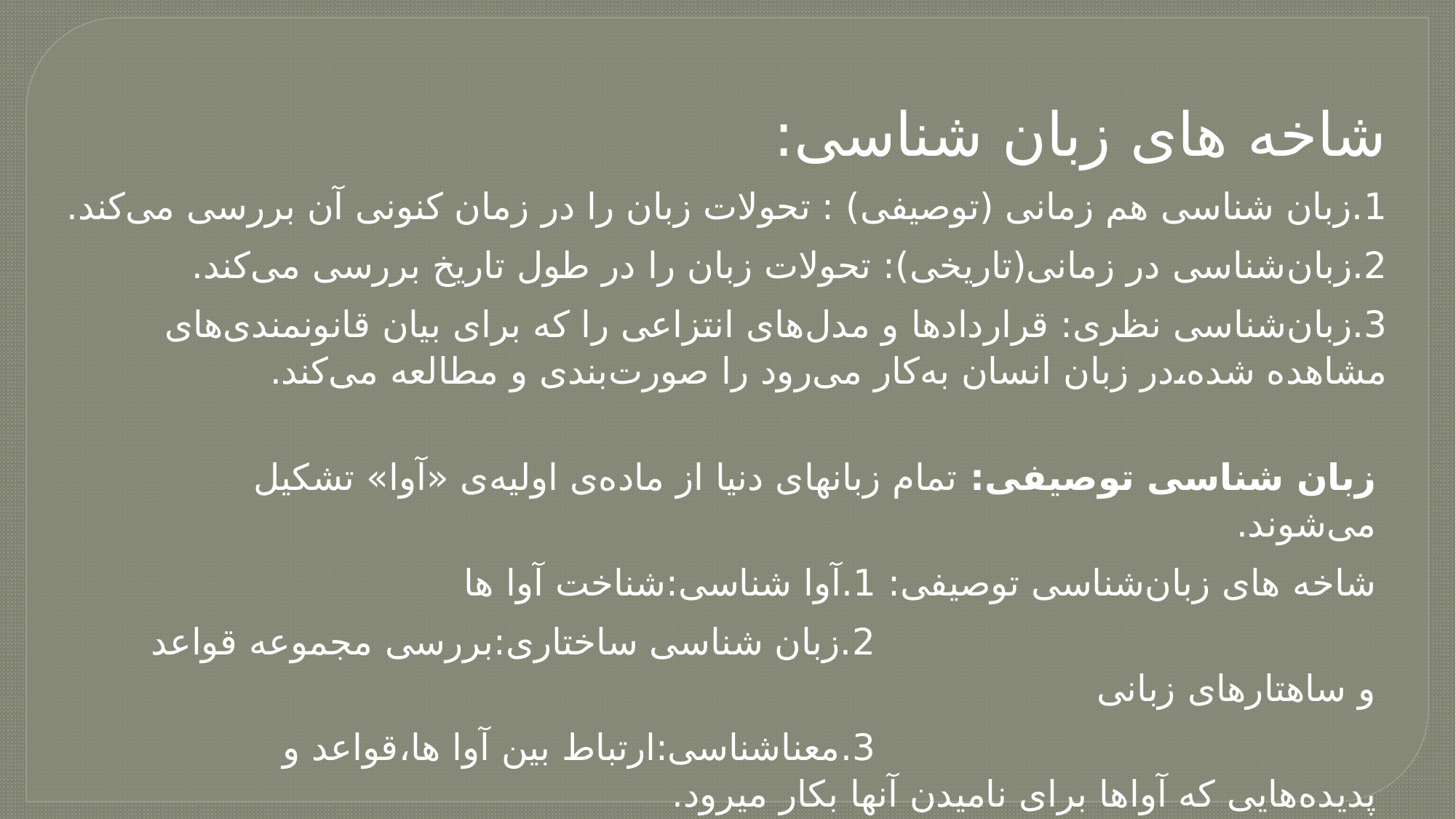

شاخه های زبان شناسی:
1.زبان شناسی هم زمانی (توصیفی) : تحولات زبان را در زمان کنونی آن بررسی می‌کند.
2.زبان‌شناسی در زمانی(تاریخی): تحولات زبان را در طول تاریخ بررسی می‌کند.
3.زبان‌شناسی نظری: قراردادها و مدل‌های انتزاعی را که برای بیان قانونمندی‌های مشاهده شده،در زبان انسان به‌کار می‌رود را صورت‌بندی و مطالعه می‌کند.
زبان شناسی توصیفی: تمام زبانهای دنیا از ماده‌ی اولیه‌ی «آوا» تشکیل می‌شوند.
شاخه های زبان‌شناسی توصیفی: 1.آوا شناسی:شناخت آوا ها
                                           2.زبان شناسی ساختاری:بررسی مجموعه قواعد و ساهتارهای زبانی
                                           3.معناشناسی:ارتباط بین آوا ها،قواعد و پدیده‌هایی که آواها برای نامیدن آنها بکار میرود.